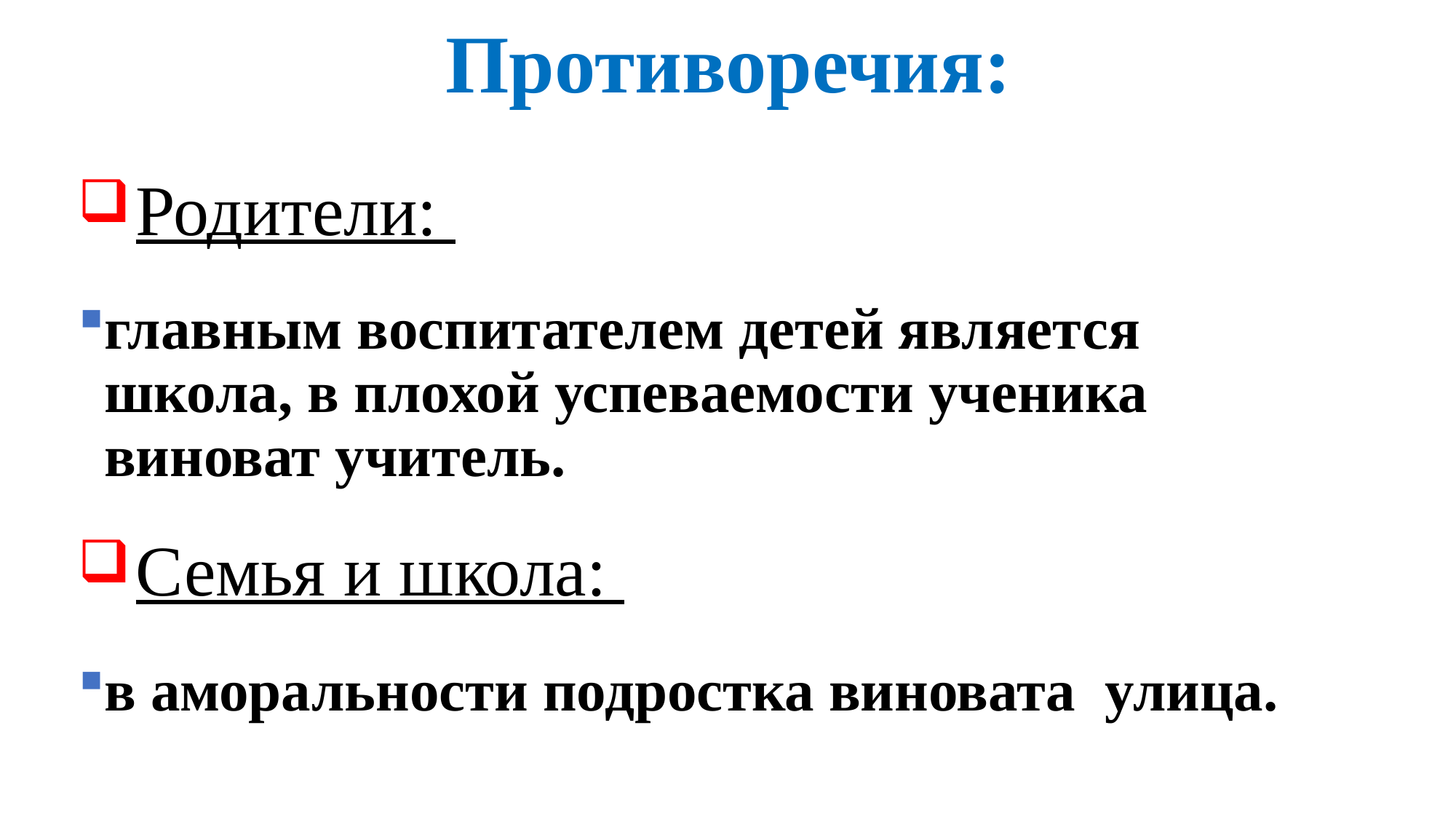

# Противоречия:
 Родители:

главным воспитателем детей является школа, в плохой успеваемости ученика виноват учитель.

 Семья и школа:

в аморальности подростка виновата  улица.